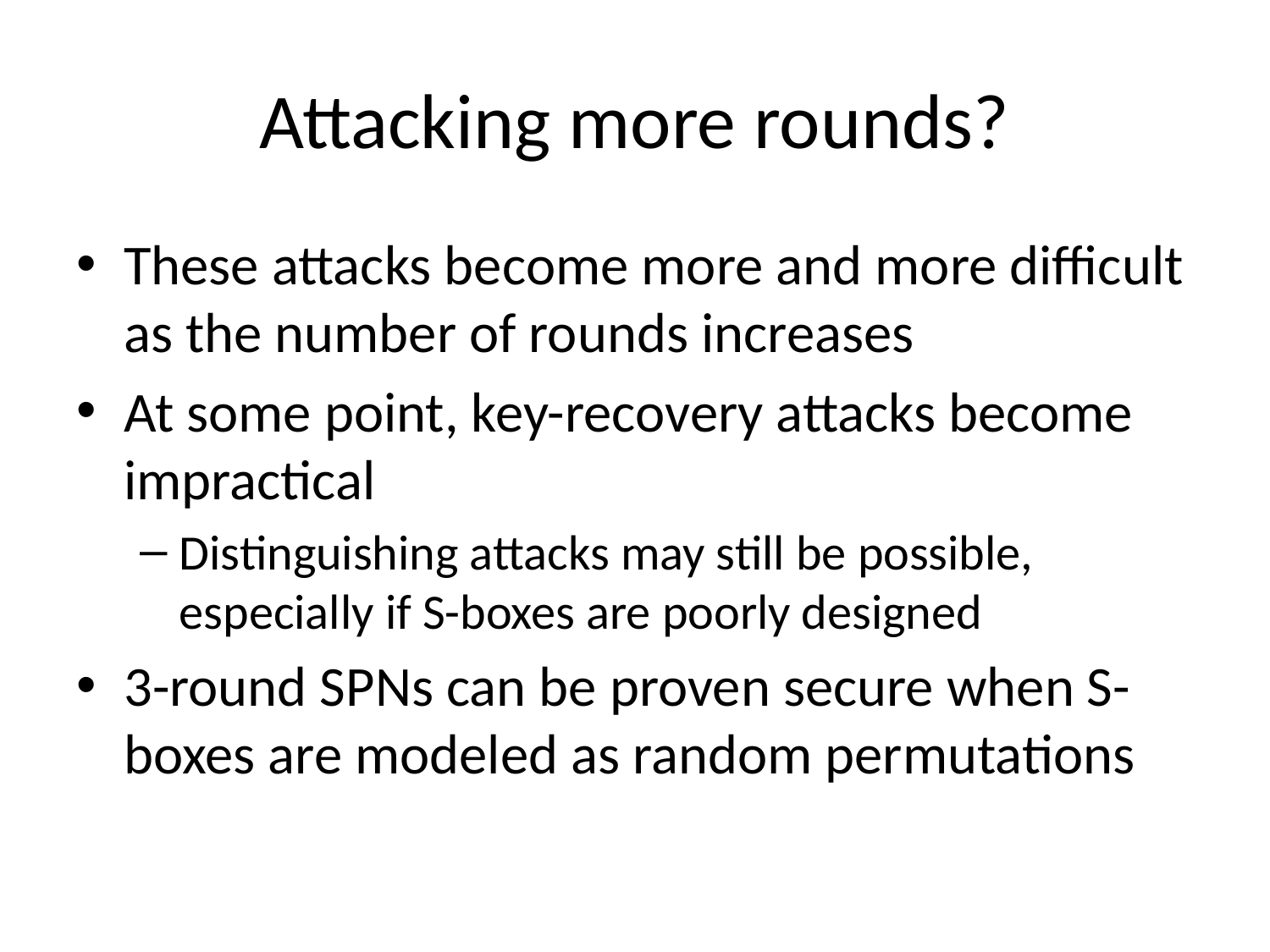

# Attacking more rounds?
These attacks become more and more difficult as the number of rounds increases
At some point, key-recovery attacks become impractical
Distinguishing attacks may still be possible, especially if S-boxes are poorly designed
3-round SPNs can be proven secure when S-boxes are modeled as random permutations